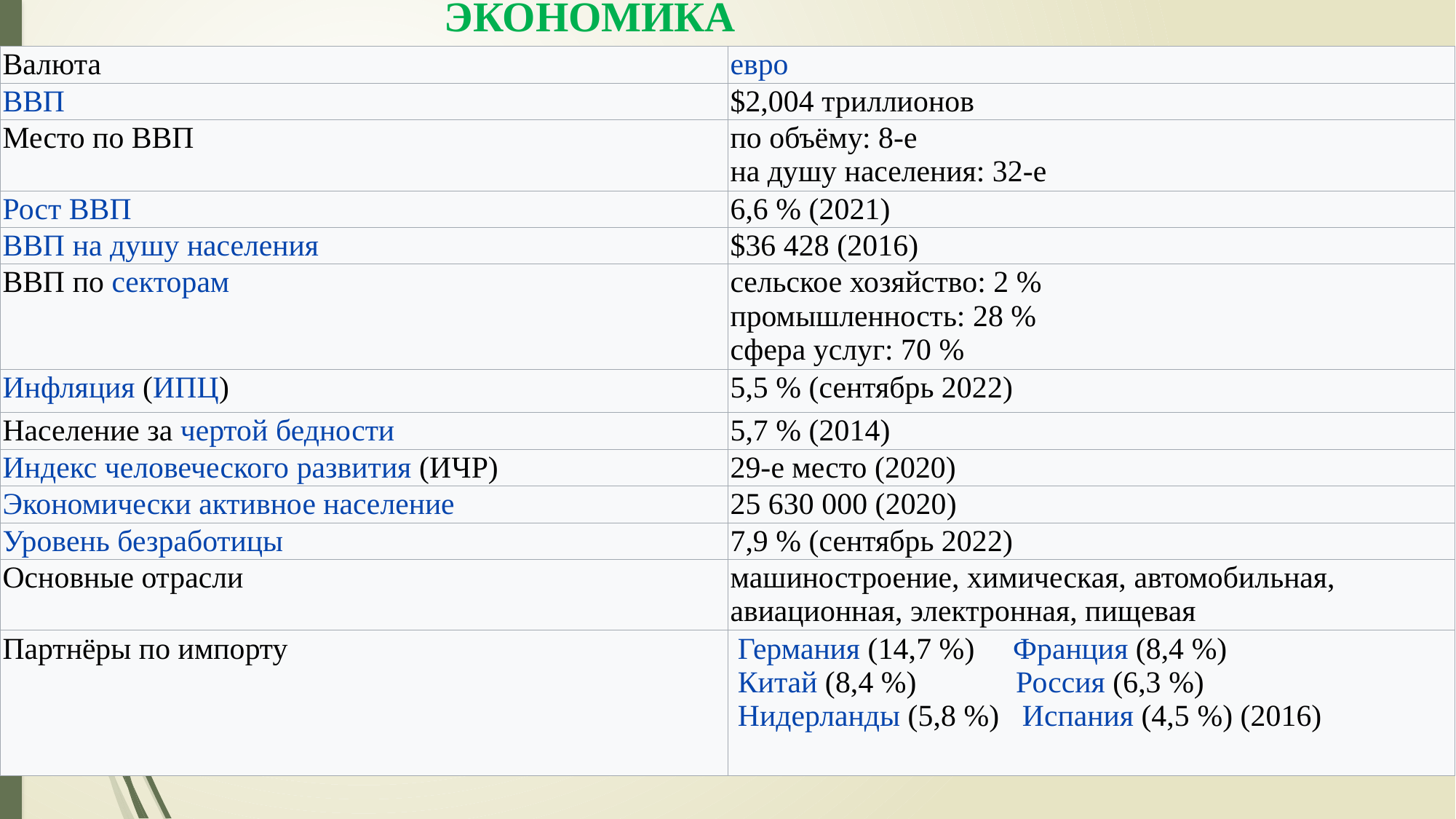

ЭКОНОМИКА
| Валюта | евро |
| --- | --- |
| ВВП | $2,004 триллионов |
| Место по ВВП | по объёму: 8-е на душу населения: 32-е |
| Рост ВВП | 6,6 % (2021) |
| ВВП на душу населения | $36 428 (2016) |
| ВВП по секторам | сельское хозяйство: 2 % промышленность: 28 % сфера услуг: 70 % |
| Инфляция (ИПЦ) | 5,5 % (сентябрь 2022) |
| Население за чертой бедности | 5,7 % (2014) |
| Индекс человеческого развития (ИЧР) | 29-е место (2020) |
| Экономически активное население | 25 630 000 (2020) |
| Уровень безработицы | 7,9 % (сентябрь 2022) |
| Основные отрасли | машиностроение, химическая, автомобильная, авиационная, электронная, пищевая |
| Партнёры по импорту | Германия (14,7 %) Франция (8,4 %)  Китай (8,4 %)  Россия (6,3 %)  Нидерланды (5,8 %)  Испания (4,5 %) (2016) |